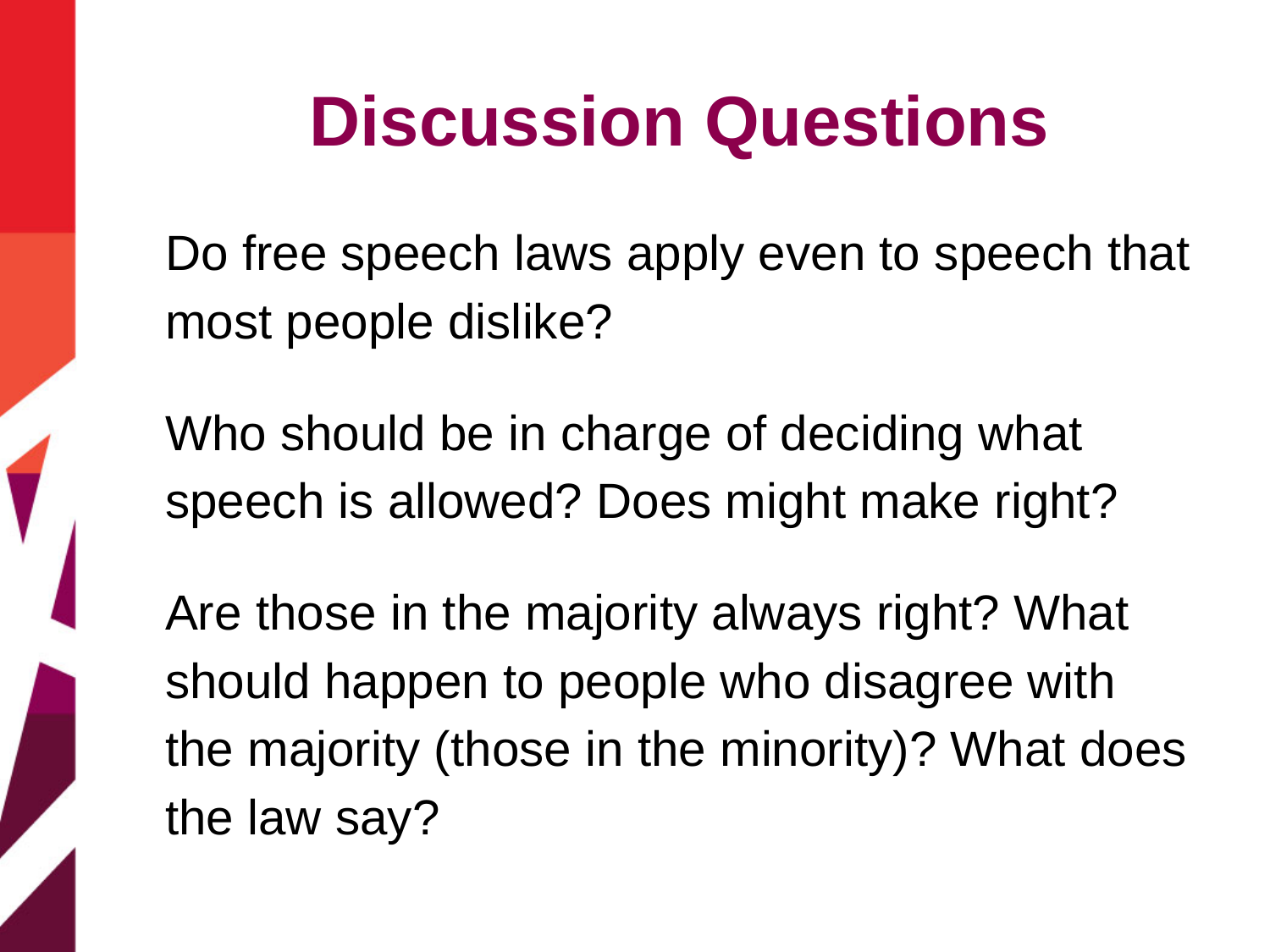

# Discussion Questions
Do free speech laws apply even to speech that most people dislike?

Who should be in charge of deciding what speech is allowed? Does might make right?

Are those in the majority always right? What should happen to people who disagree with the majority (those in the minority)? What does the law say?